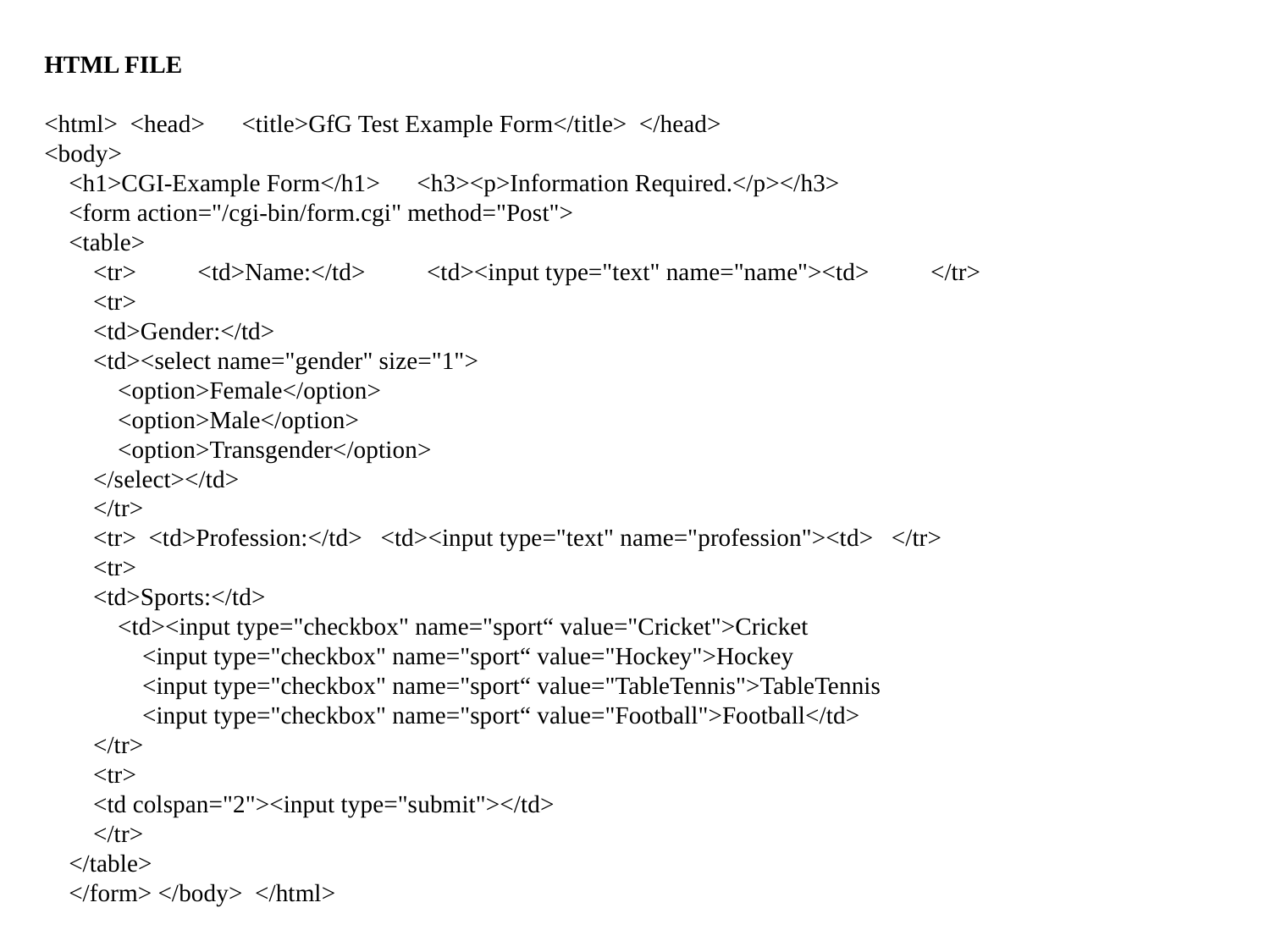

HTML FILE

<html>  <head>      <title>GfG Test Example Form</title>  </head>
<body>
    <h1>CGI-Example Form</h1>      <h3><p>Information Required.</p></h3>
    <form action="/cgi-bin/form.cgi" method="Post">
    <table>
        <tr>          <td>Name:</td>          <td><input type="text" name="name"><td>          </tr>
        <tr>
        <td>Gender:</td>
        <td><select name="gender" size="1">
            <option>Female</option>
            <option>Male</option>
            <option>Transgender</option>
        </select></td>
        </tr>
        <tr>  <td>Profession:</td>   <td><input type="text" name="profession"><td>   </tr>
        <tr>
        <td>Sports:</td>
            <td><input type="checkbox" name="sport“ value="Cricket">Cricket
                <input type="checkbox" name="sport“ value="Hockey">Hockey
                <input type="checkbox" name="sport“ value="TableTennis">TableTennis
                <input type="checkbox" name="sport“ value="Football">Football</td>
        </tr>
        <tr>
        <td colspan="2"><input type="submit"></td>
        </tr>
    </table>
    </form> </body>  </html>